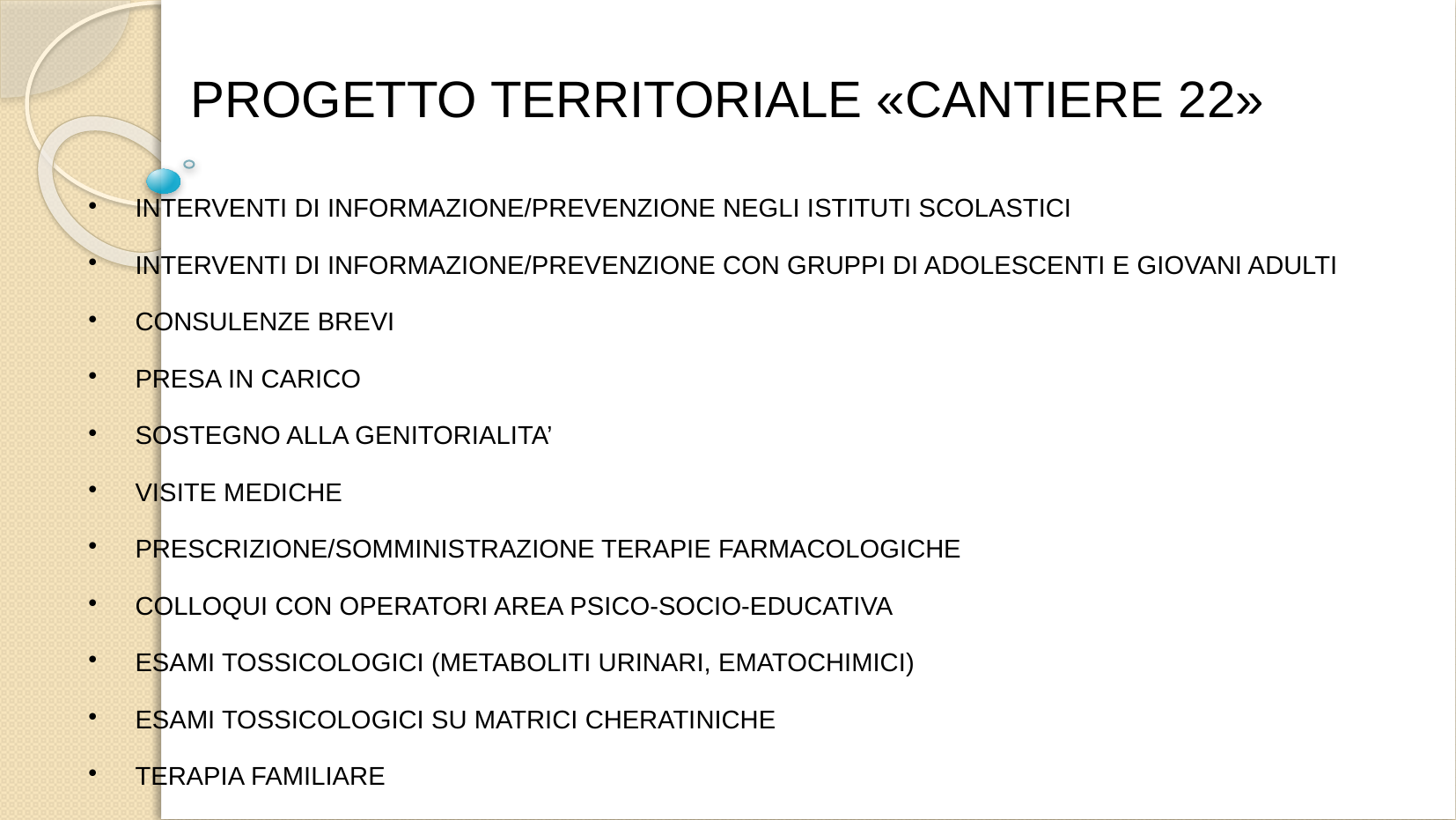

# PROGETTO TERRITORIALE «CANTIERE 22»
INTERVENTI DI INFORMAZIONE/PREVENZIONE NEGLI ISTITUTI SCOLASTICI
INTERVENTI DI INFORMAZIONE/PREVENZIONE CON GRUPPI DI ADOLESCENTI E GIOVANI ADULTI
CONSULENZE BREVI
PRESA IN CARICO
SOSTEGNO ALLA GENITORIALITA’
VISITE MEDICHE
PRESCRIZIONE/SOMMINISTRAZIONE TERAPIE FARMACOLOGICHE
COLLOQUI CON OPERATORI AREA PSICO-SOCIO-EDUCATIVA
ESAMI TOSSICOLOGICI (METABOLITI URINARI, EMATOCHIMICI)
ESAMI TOSSICOLOGICI SU MATRICI CHERATINICHE
TERAPIA FAMILIARE